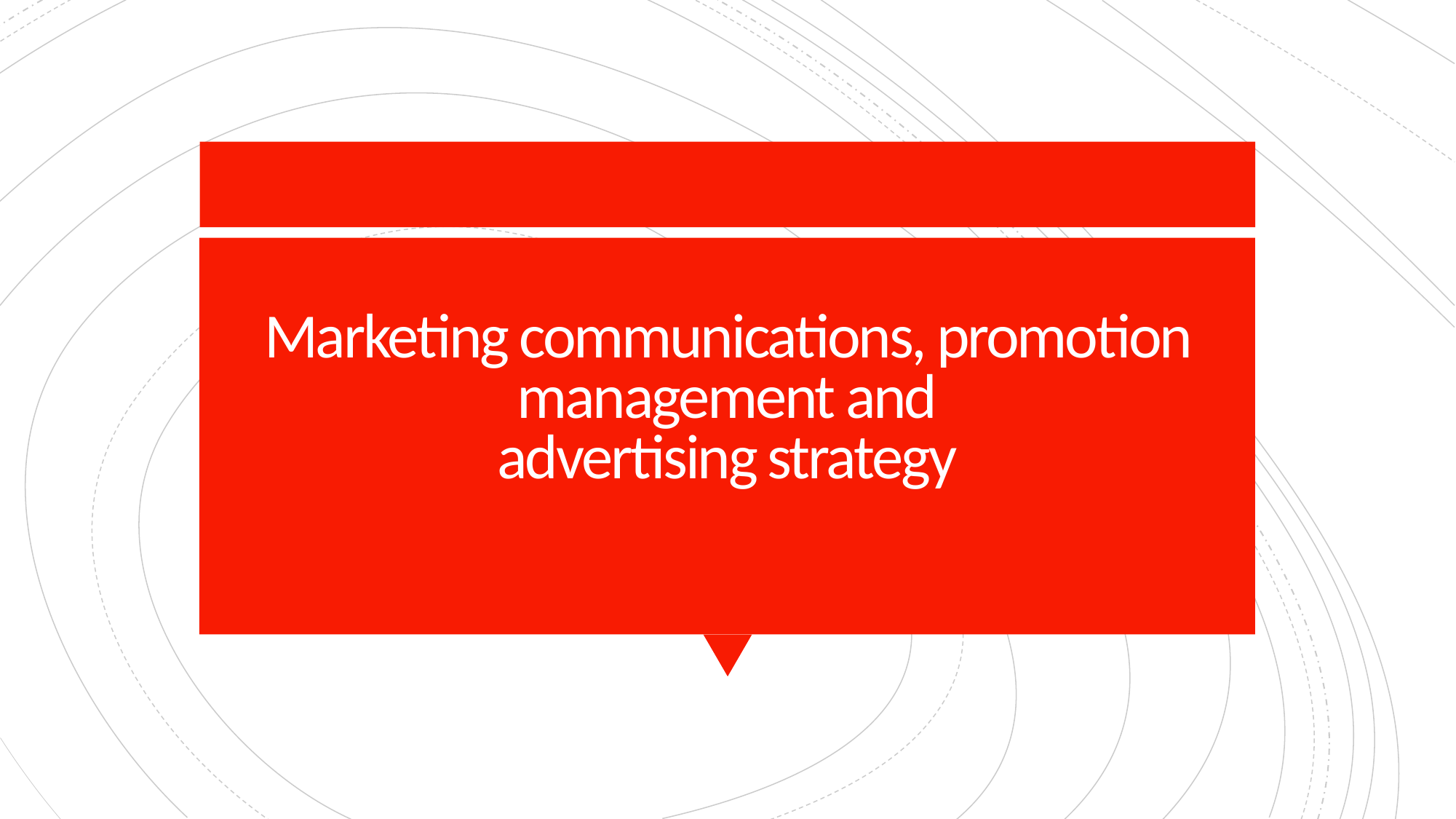

# Marketing communications, promotion management and advertising strategy